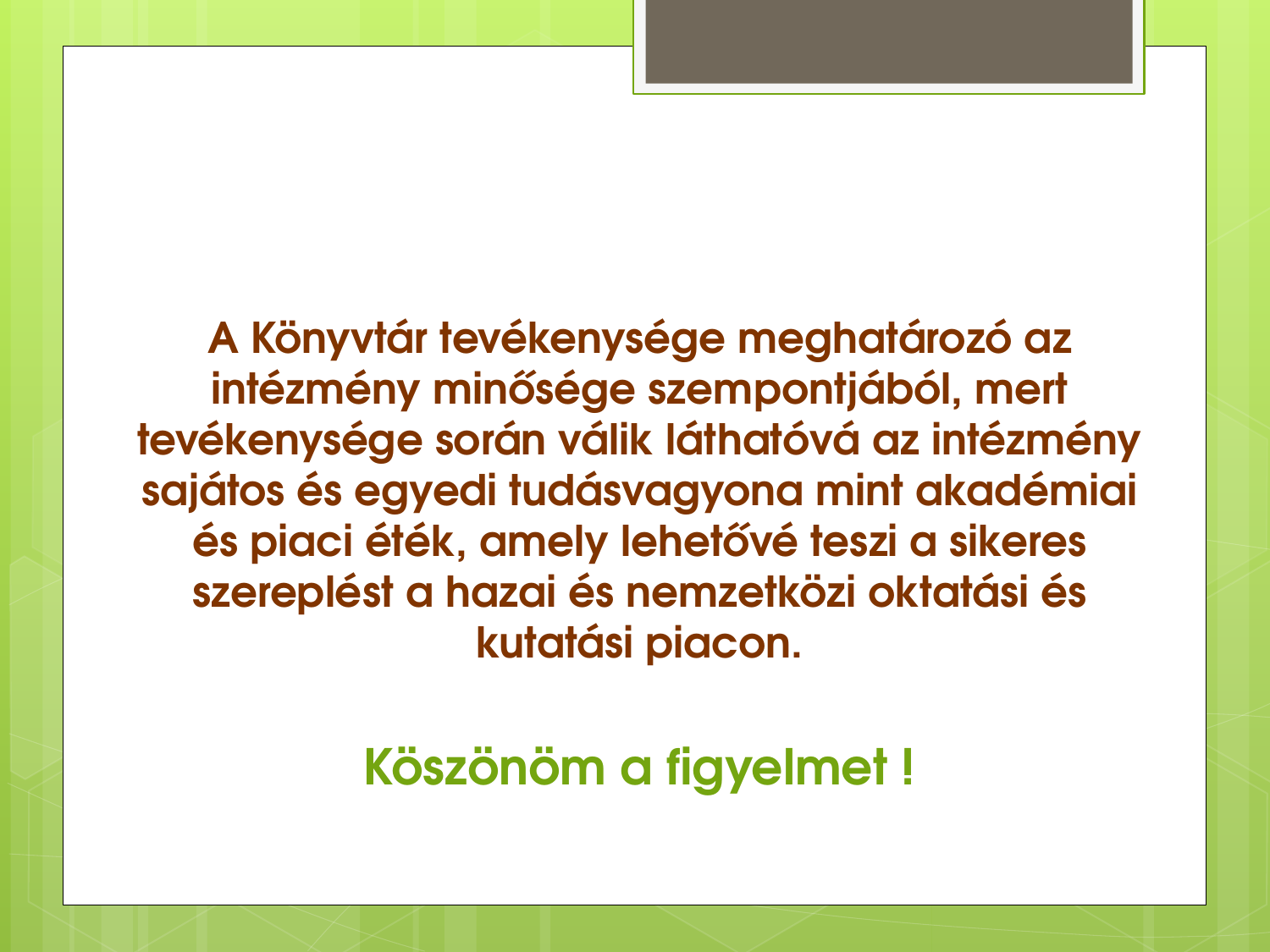

A Könyvtár tevékenysége meghatározó az intézmény minősége szempontjából, mert tevékenysége során válik láthatóvá az intézmény sajátos és egyedi tudásvagyona mint akadémiai és piaci éték, amely lehetővé teszi a sikeres szereplést a hazai és nemzetközi oktatási és kutatási piacon.

Köszönöm a figyelmet !